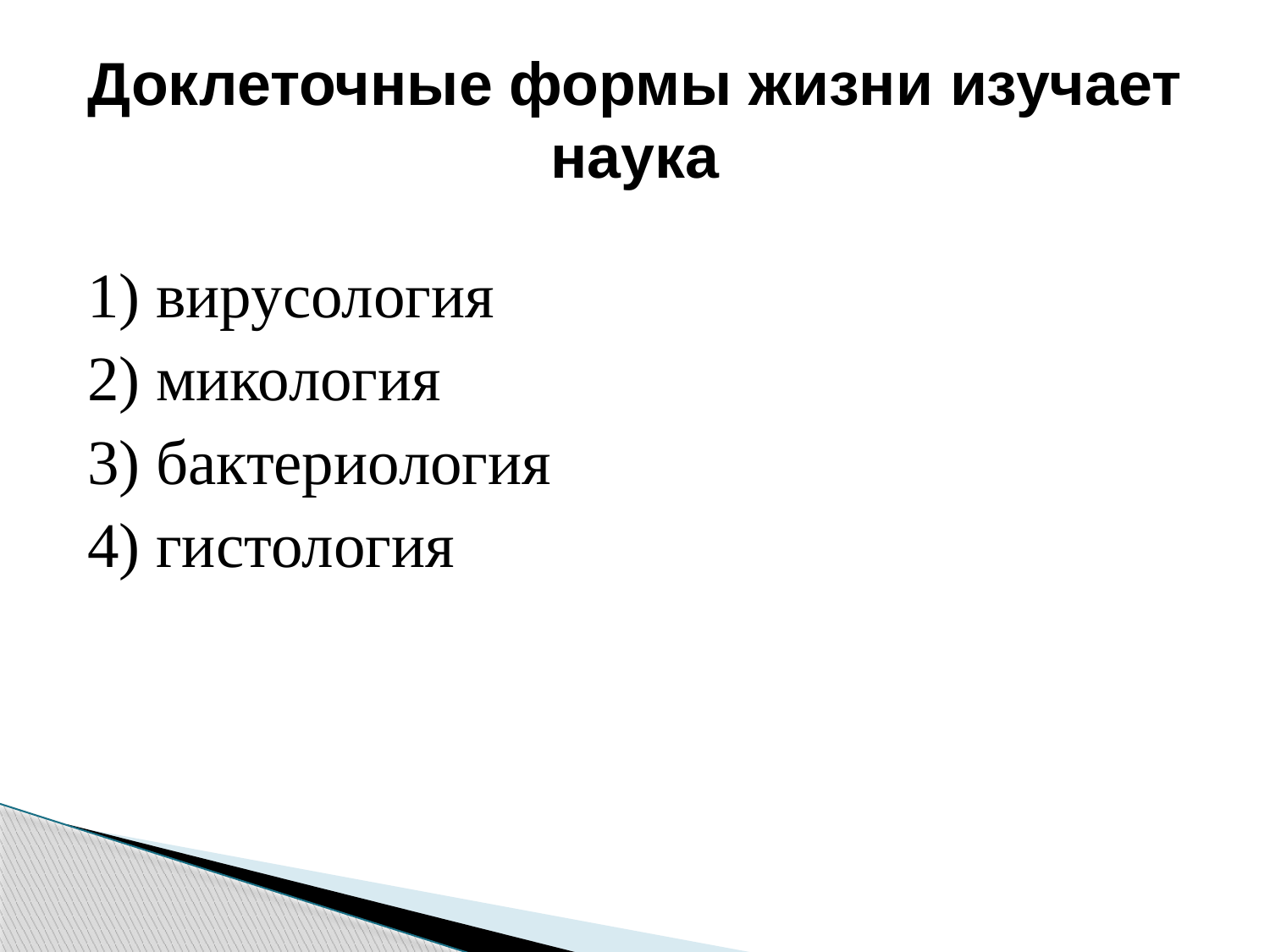

# Доклеточные формы жизни изучает наука
1) вирусология
2) микология
3) бактериология
4) гистология